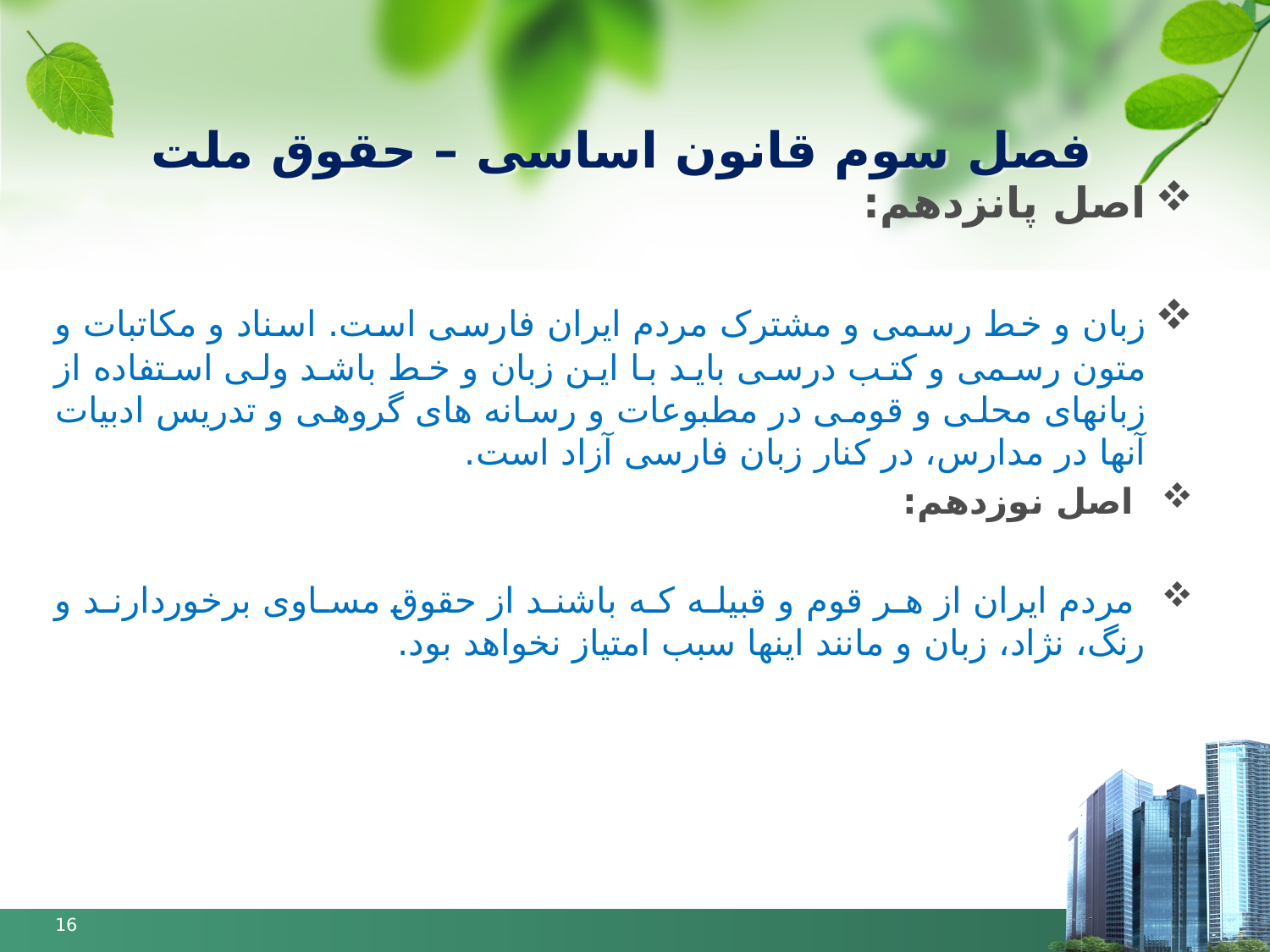

# فصل سوم قانون اساسی – حقوق ملت
اصل‏ پانزدهم:

‎‎‎‎‎زبان‏ و خط رسمی‏ و مشترک‏ مردم‏ ایران‏ فارسی‏ است‏. اسناد و مکاتبات‏ و متون‏ رسمی‏ و کتب‏ درسی‏ باید با این‏ زبان‏ و خط باشد ولی‏ استفاده‏ از زبانهای‏ محلی‏ و قومی‏ در مطبوعات‏ و رسانه‏ های‏ گروهی‏ و تدریس‏ ادبیات‏ آنها در مدارس‏، در کنار زبان‏ فارسی‏ آزاد است‏.
 اصل‏ نوزدهم:

 ‎‎‎‎‎مردم‏ ایران‏ از هر قوم‏ و قبیله‏ که‏ باشند از حقوق‏ مساوی‏ برخوردارند و رنگ‏، نژاد، زبان‏ و مانند اینها سبب‏ امتیاز نخواهد بود.

16